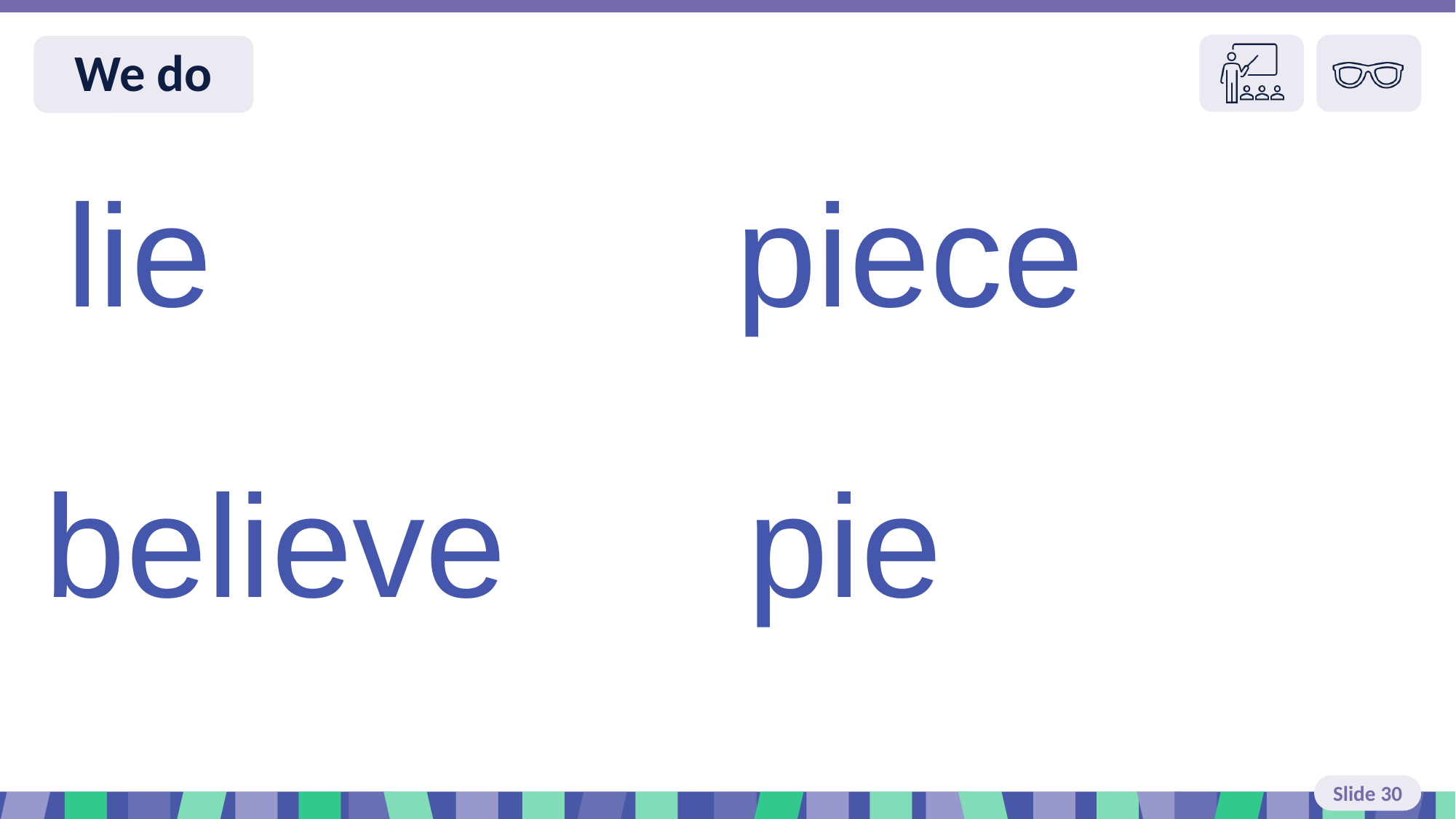

# Slide 30 We do
lie             piece
believe      pie